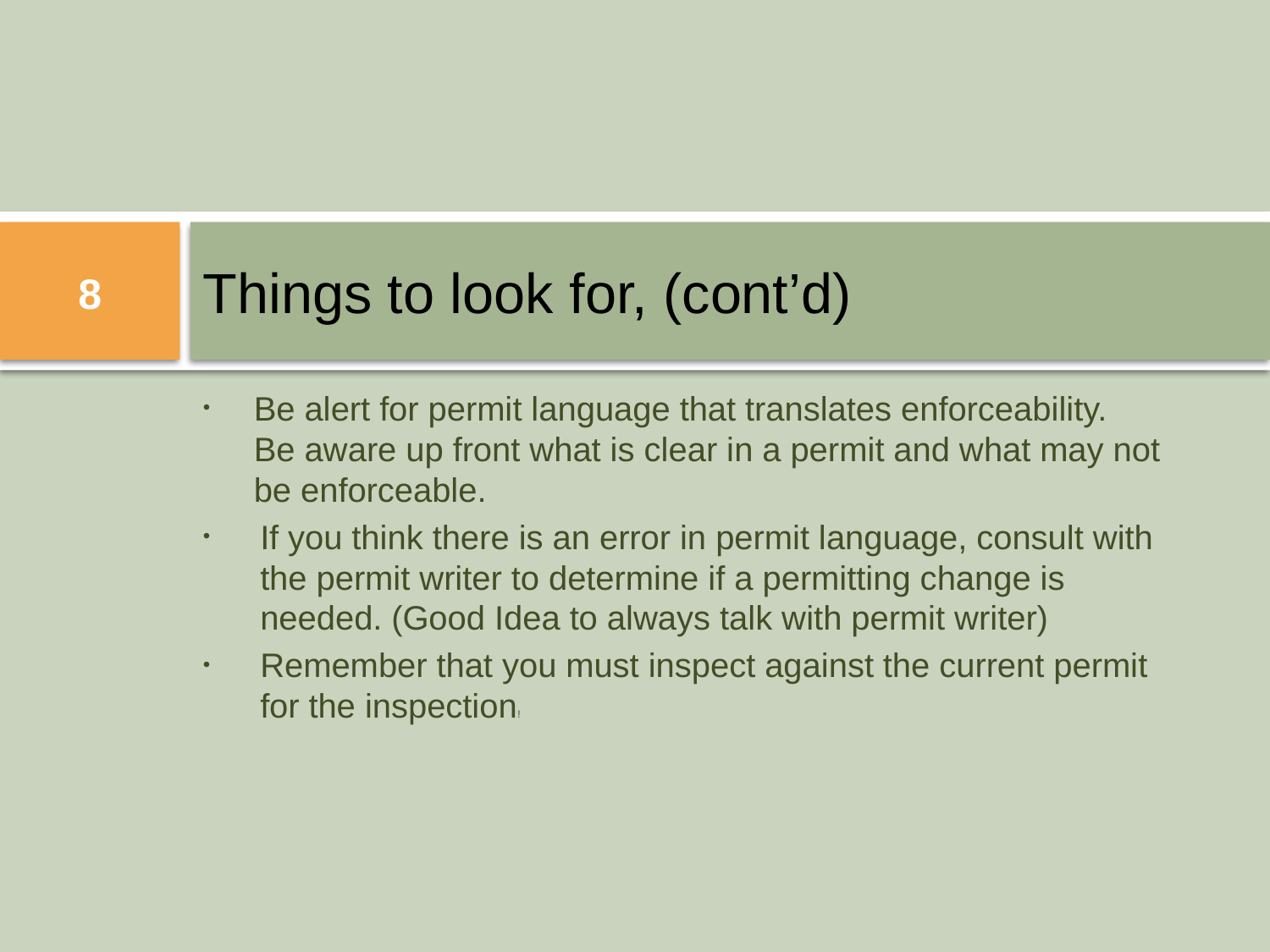

# Things to look for, (cont’d)
8
Be alert for permit language that translates enforceability.  Be aware up front what is clear in a permit and what may not be enforceable.
If you think there is an error in permit language, consult with the permit writer to determine if a permitting change is needed. (Good Idea to always talk with permit writer)
Remember that you must inspect against the current permit for the inspection!